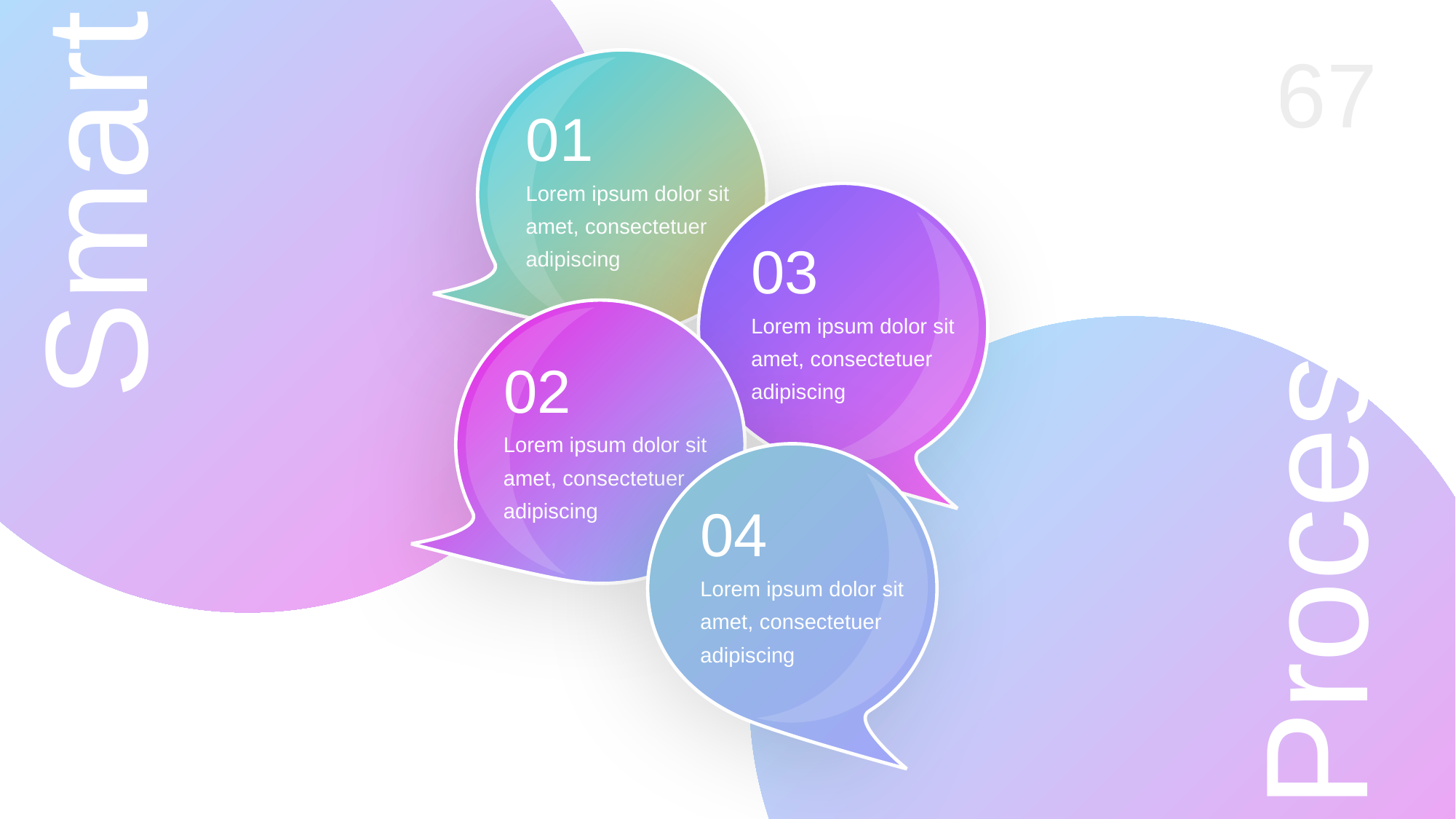

01
Lorem ipsum dolor sit amet, consectetuer adipiscing

03
Lorem ipsum dolor sit amet, consectetuer adipiscing
Smart

02
Lorem ipsum dolor sit amet, consectetuer adipiscing
Process

04
Lorem ipsum dolor sit amet, consectetuer adipiscing